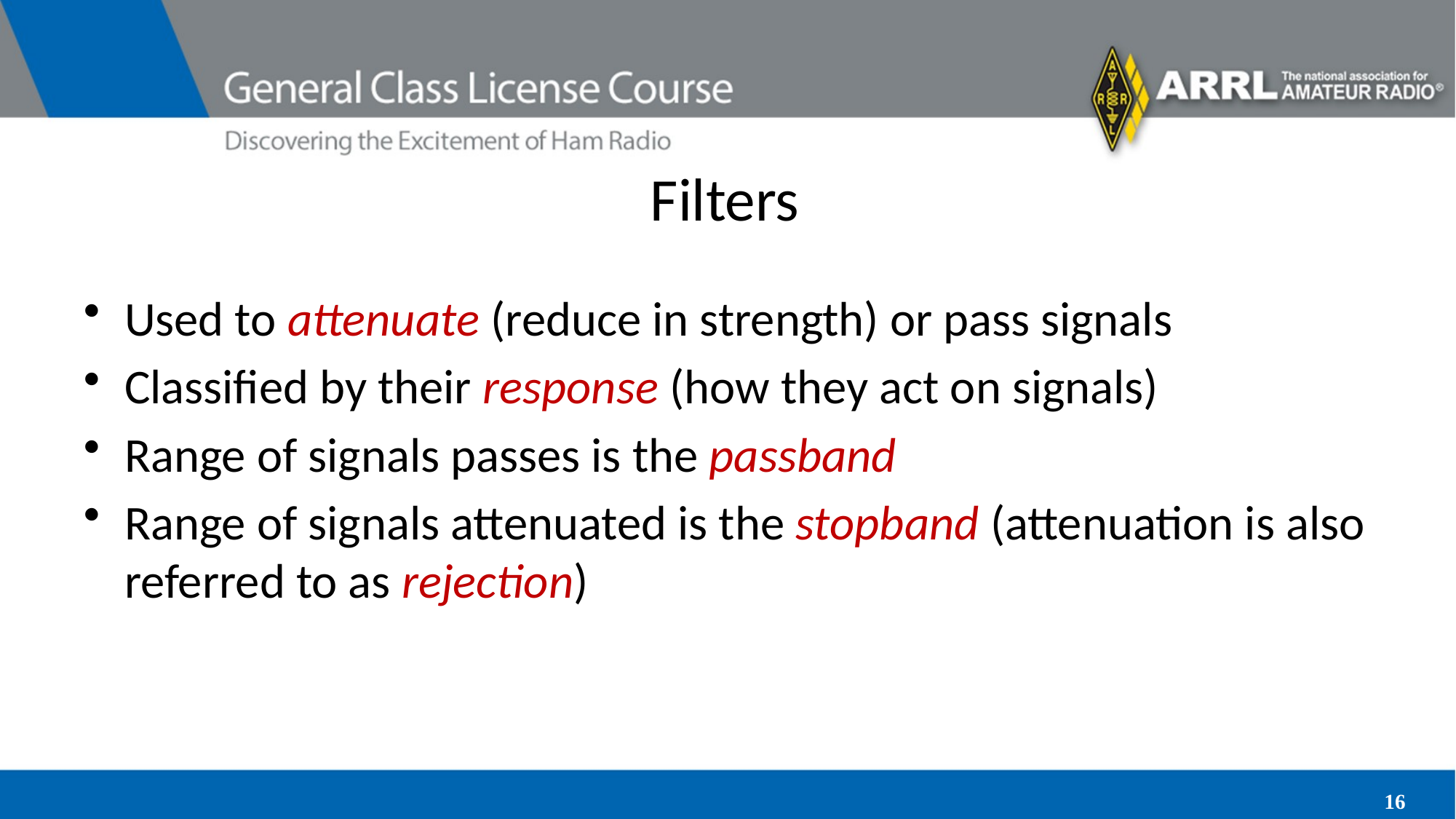

# Filters
Used to attenuate (reduce in strength) or pass signals
Classified by their response (how they act on signals)
Range of signals passes is the passband
Range of signals attenuated is the stopband (attenuation is also referred to as rejection)